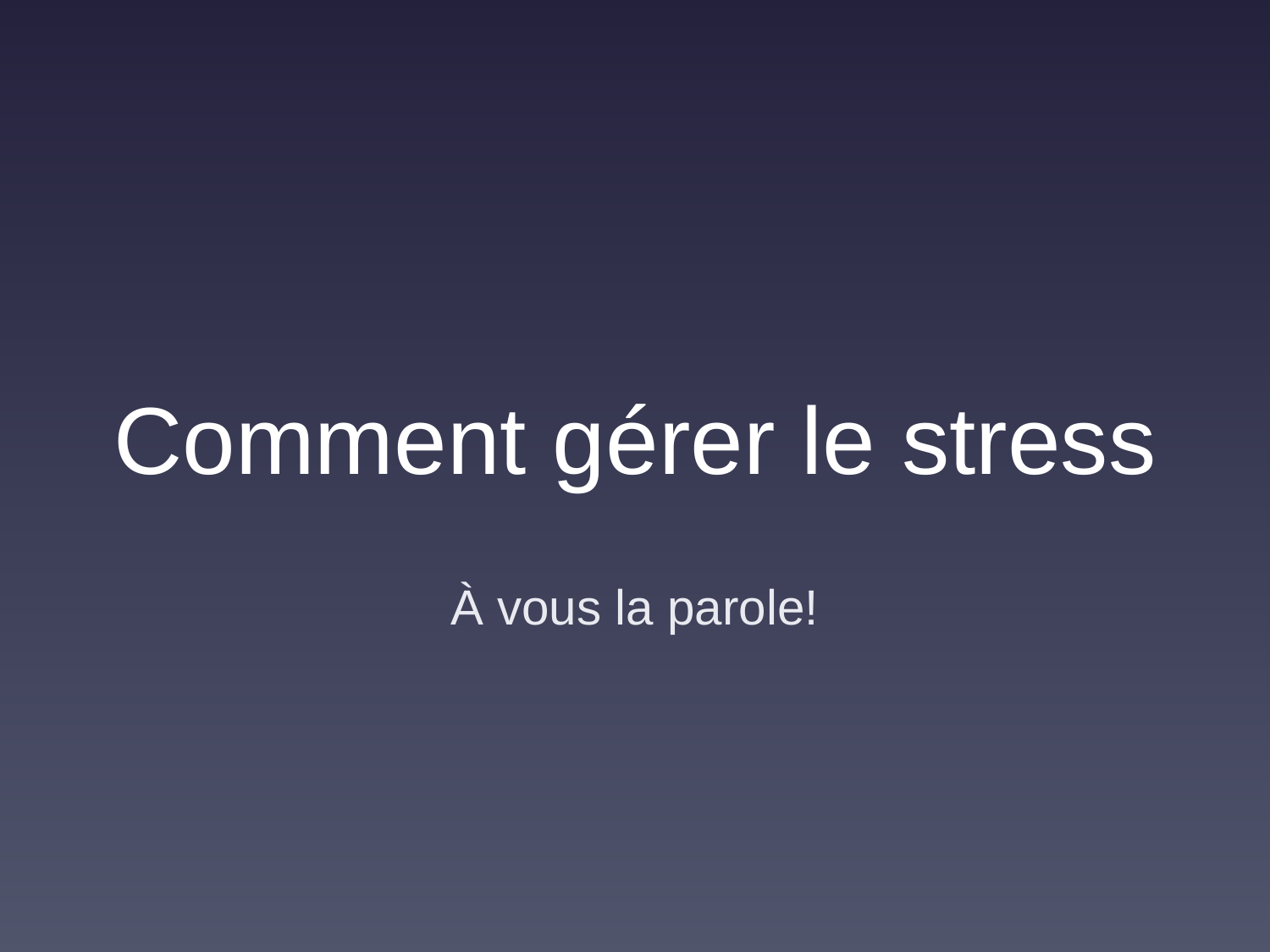

# Comment gérer le stress
À vous la parole!